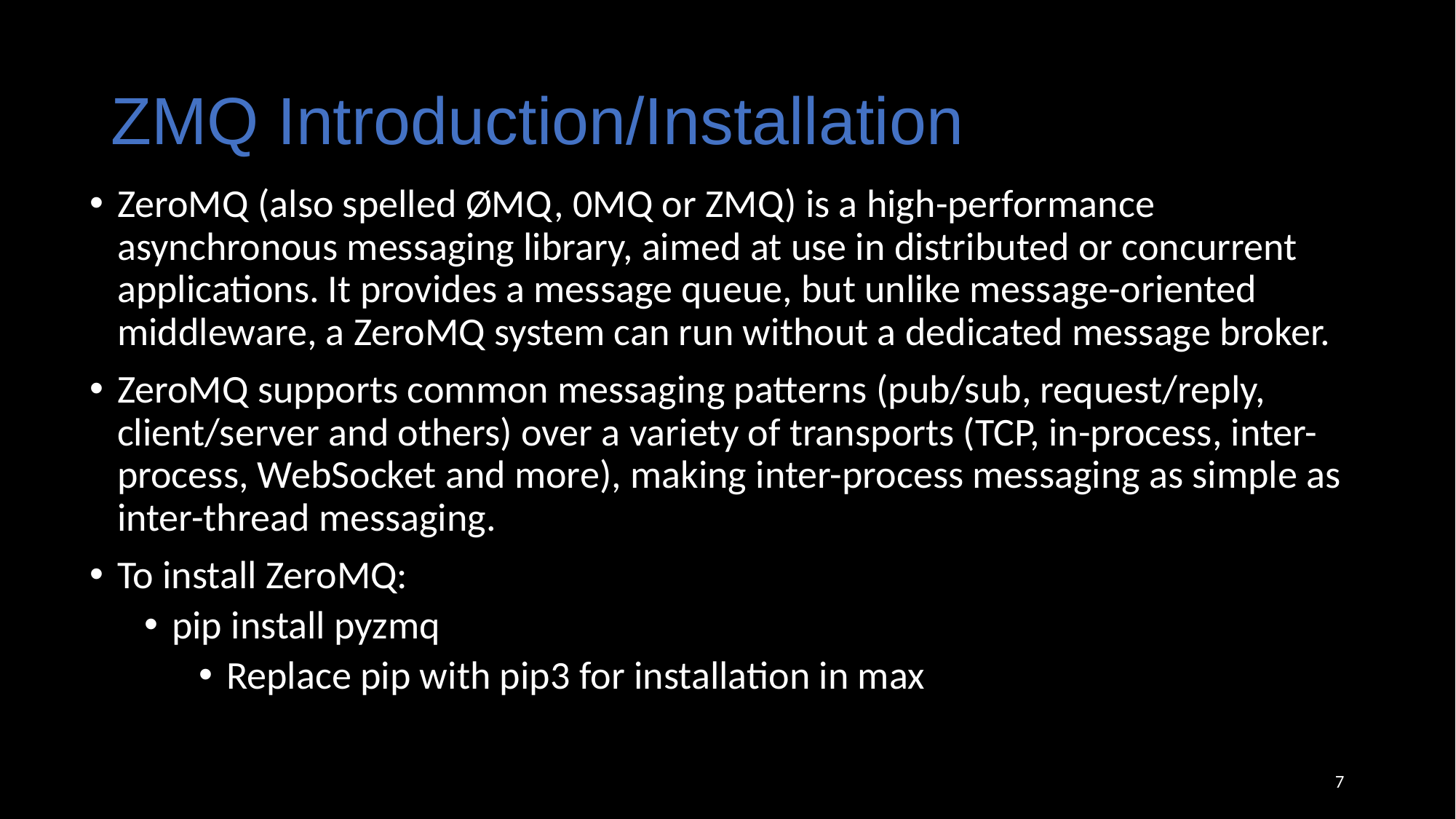

# ZMQ Introduction/Installation
ZeroMQ (also spelled ØMQ, 0MQ or ZMQ) is a high-performance asynchronous messaging library, aimed at use in distributed or concurrent applications. It provides a message queue, but unlike message-oriented middleware, a ZeroMQ system can run without a dedicated message broker.
ZeroMQ supports common messaging patterns (pub/sub, request/reply, client/server and others) over a variety of transports (TCP, in-process, inter-process, WebSocket and more), making inter-process messaging as simple as inter-thread messaging.
To install ZeroMQ:
pip install pyzmq
Replace pip with pip3 for installation in max

7